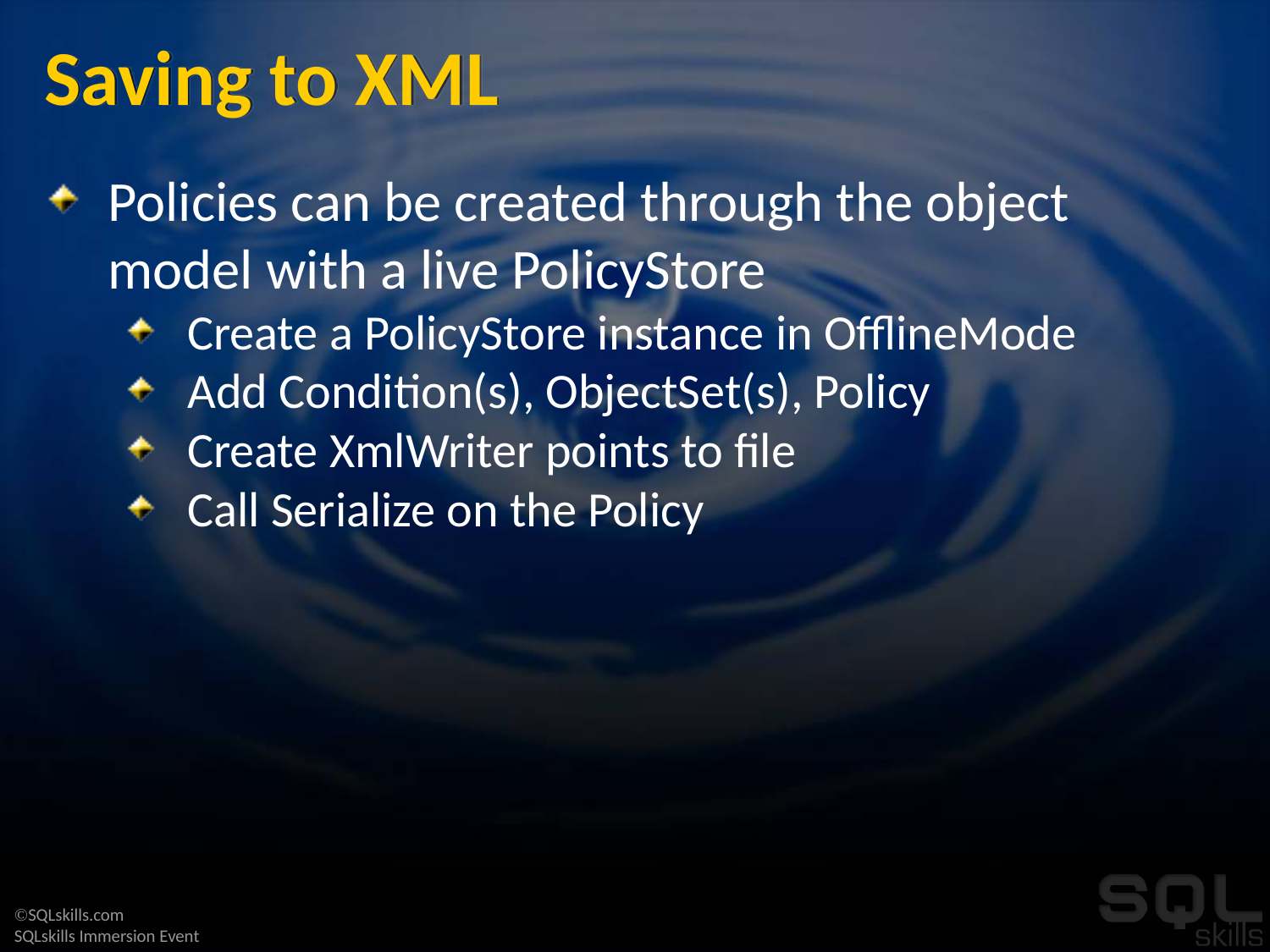

# Saving to XML
Policies can be created through the object model with a live PolicyStore
Create a PolicyStore instance in OfflineMode
Add Condition(s), ObjectSet(s), Policy
Create XmlWriter points to file
Call Serialize on the Policy